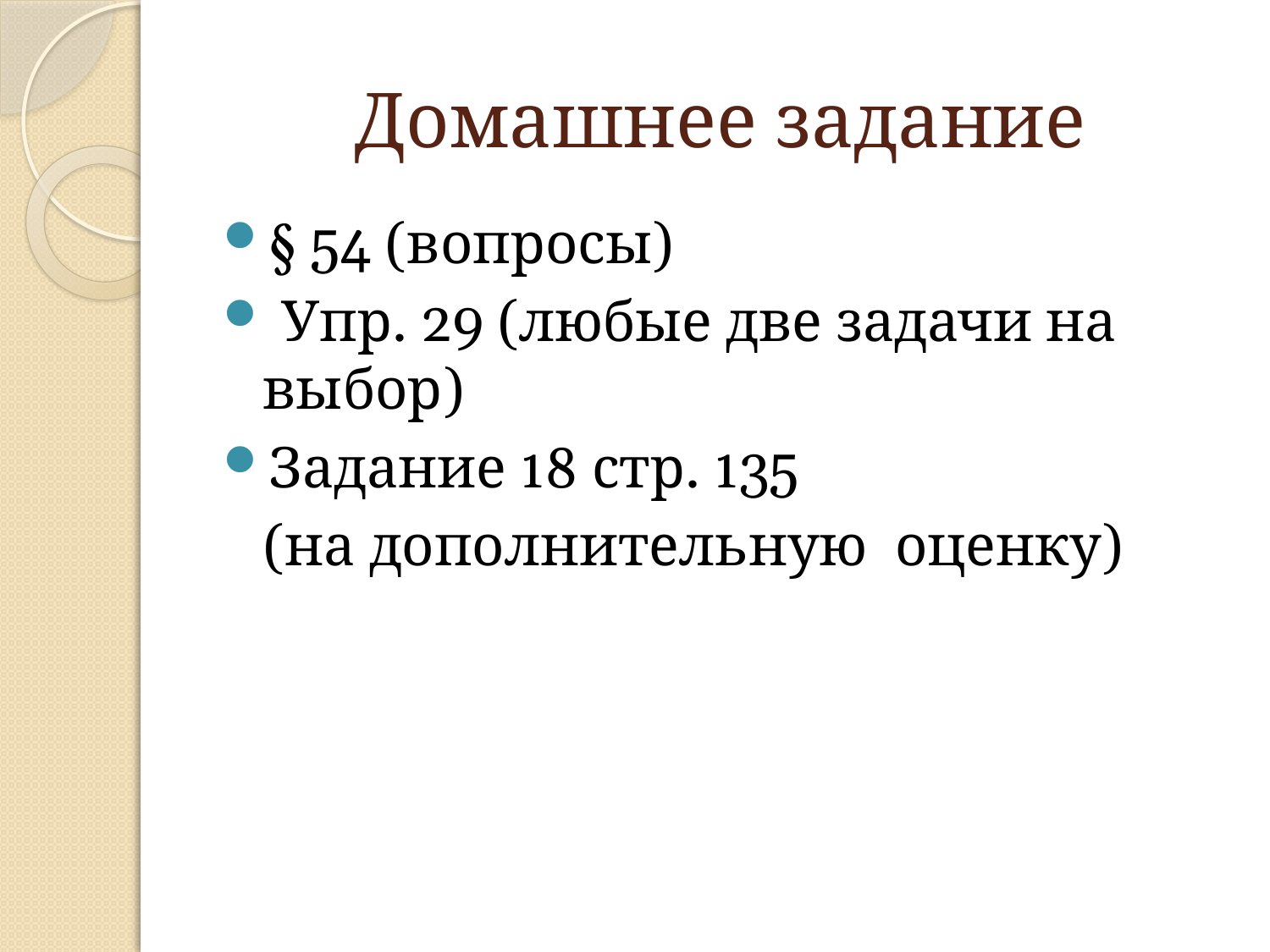

# Домашнее задание
§ 54 (вопросы)
 Упр. 29 (любые две задачи на выбор)
Задание 18 стр. 135
   (на дополнительную  оценку)